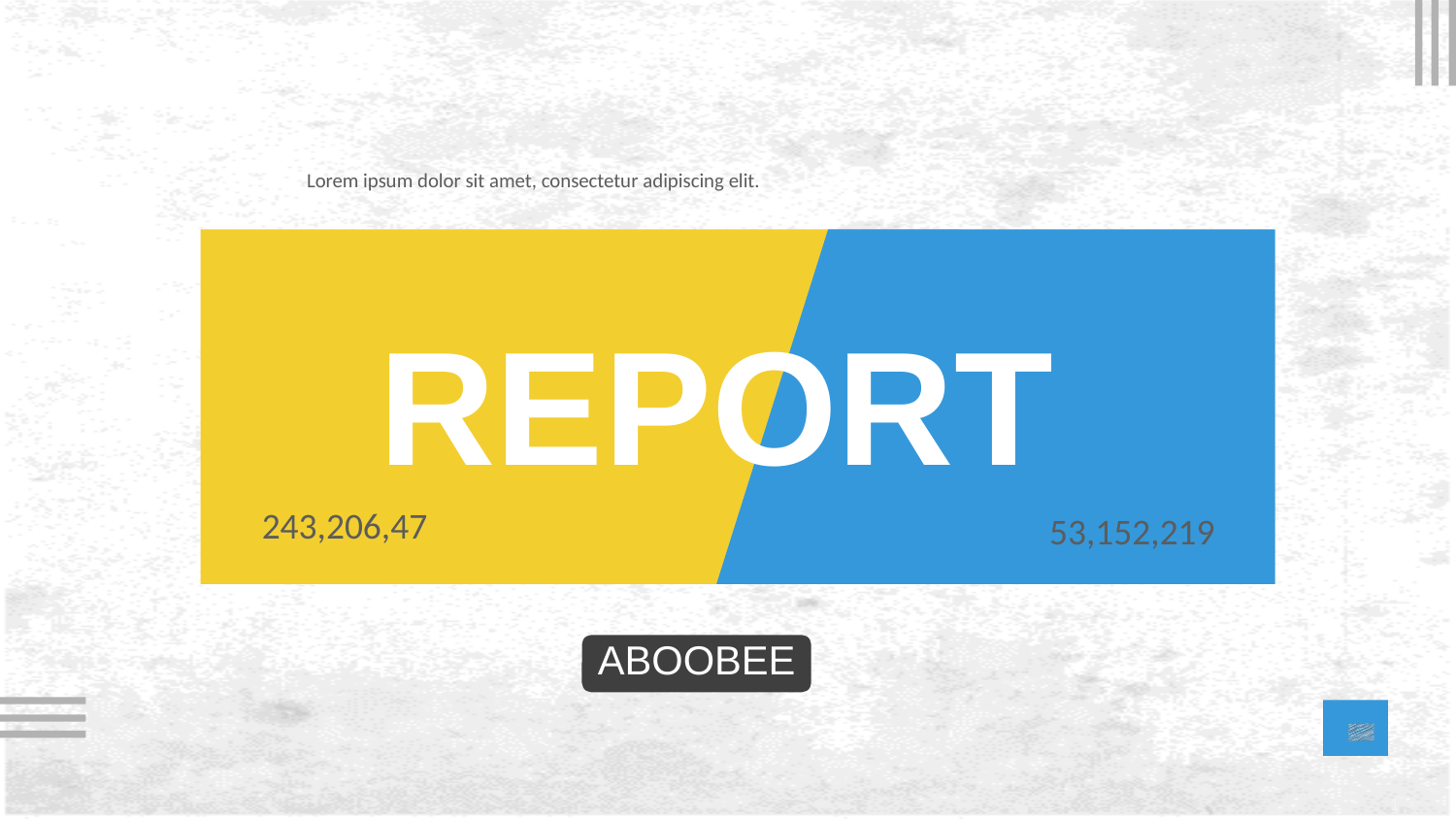

Lorem ipsum dolor sit amet, consectetur adipiscing elit.
REPORT
243,206,47
53,152,219
ABOOBEE